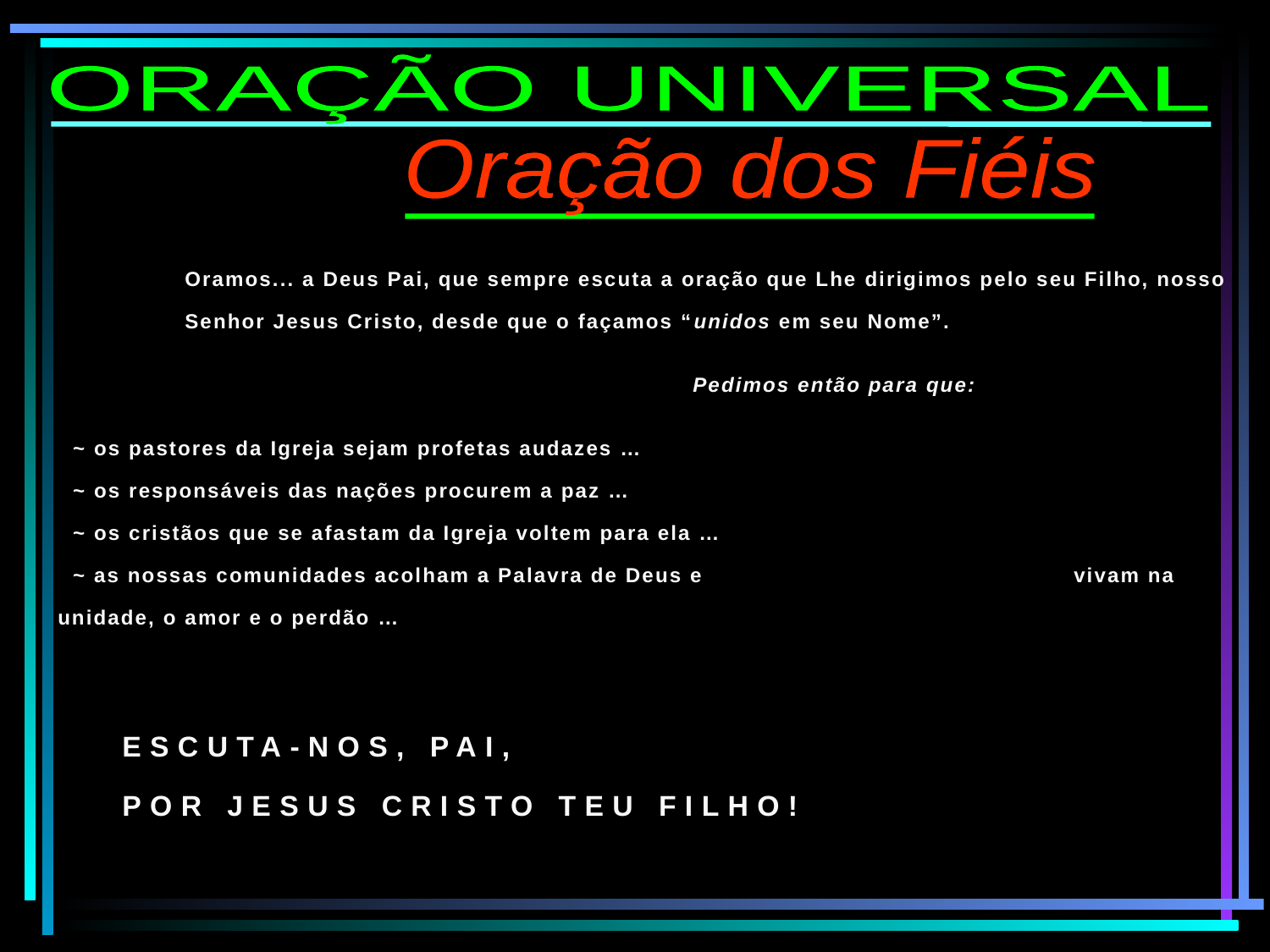

ORAÇÃO UNIVERSAL

Oração dos Fiéis

Oramos... a Deus Pai, que sempre escuta a oração que Lhe dirigimos pelo seu Filho, nosso Senhor Jesus Cristo, desde que o façamos “unidos em seu Nome”.
					Pedimos então para que:
  ~ os pastores da Igreja sejam profetas audazes …
  ~ os responsáveis das nações procurem a paz …
  ~ os cristãos que se afastam da Igreja voltem para ela …
  ~ as nossas comunidades acolham a Palavra de Deus e 			vivam na unidade, o amor e o perdão …
ESCUTA-NOS, PAI,
POR JESUS CRISTO TEU FILHO!